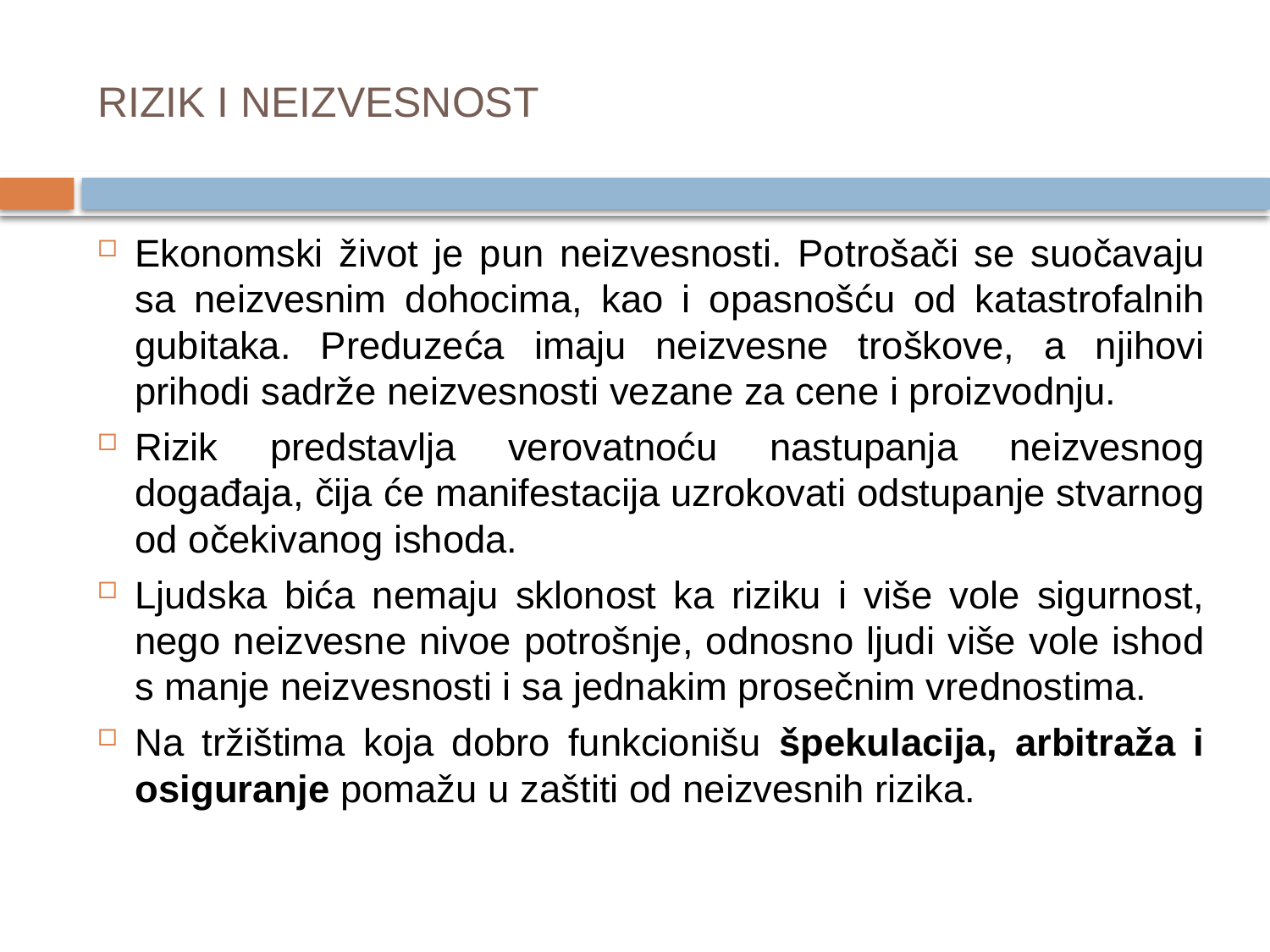

# RIZIK I NEIZVESNOST
Ekonomski život je pun neizvesnosti. Potrošači se suočavaju sa neizvesnim dohocima, kao i opasnošću od katastrofalnih gubitaka. Preduzeća imaju neizvesne troškove, a njihovi prihodi sadrže neizvesnosti vezane za cene i proizvodnju.
Rizik predstavlja verovatnoću nastupanja neizvesnog događaja, čija će manifestacija uzrokovati odstupanje stvarnog od očekivanog ishoda.
Ljudska bića nemaju sklonost ka riziku i više vole sigurnost, nego neizvesne nivoe potrošnje, odnosno ljudi više vole ishod s manje neizvesnosti i sa jednakim prosečnim vrednostima.
Na tržištima koja dobro funkcionišu špekulacija, arbitraža i osiguranje pomažu u zaštiti od neizvesnih rizika.